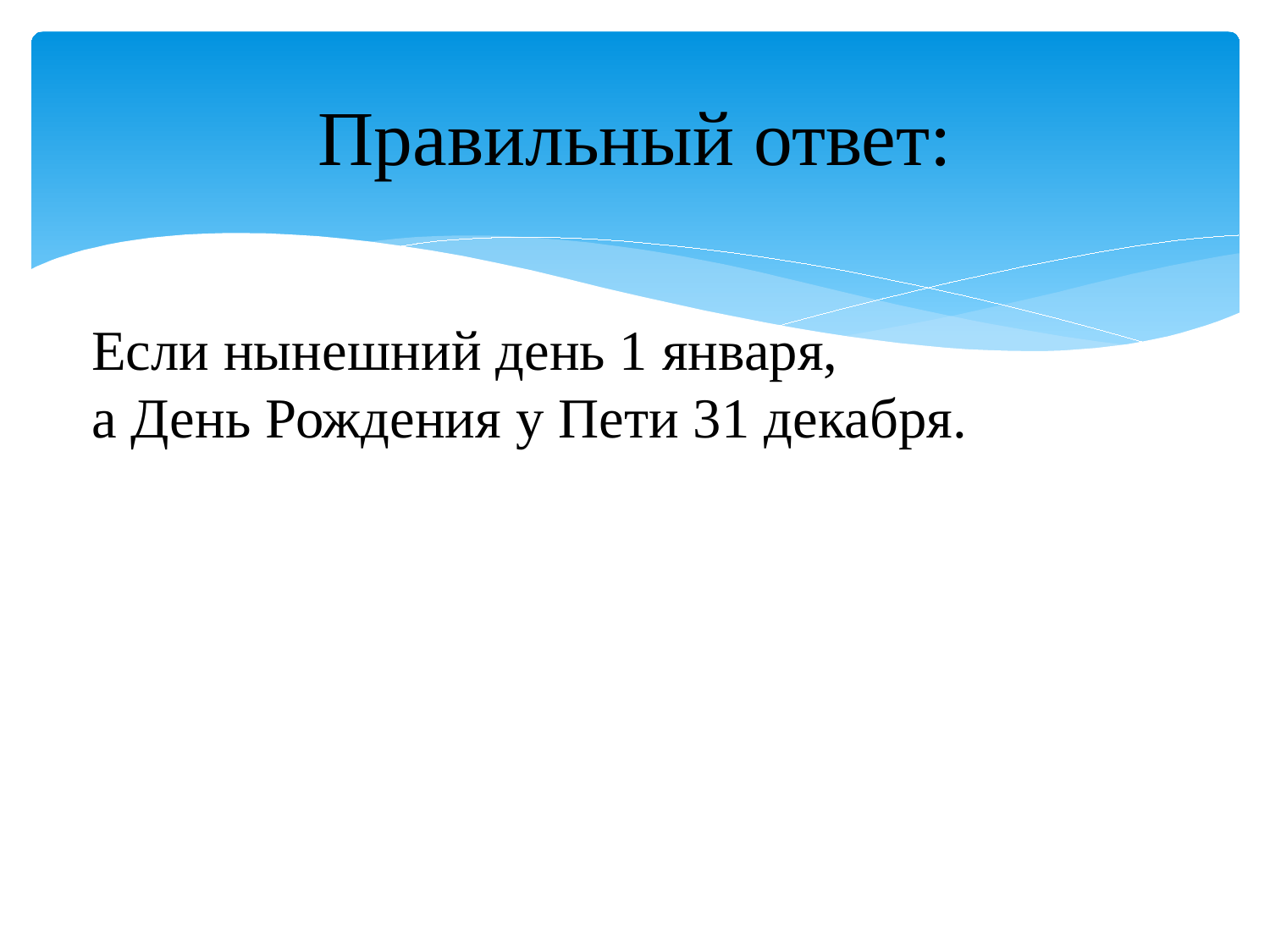

# Правильный ответ:
Если нынешний день 1 января,
а День Рождения у Пети 31 декабря.